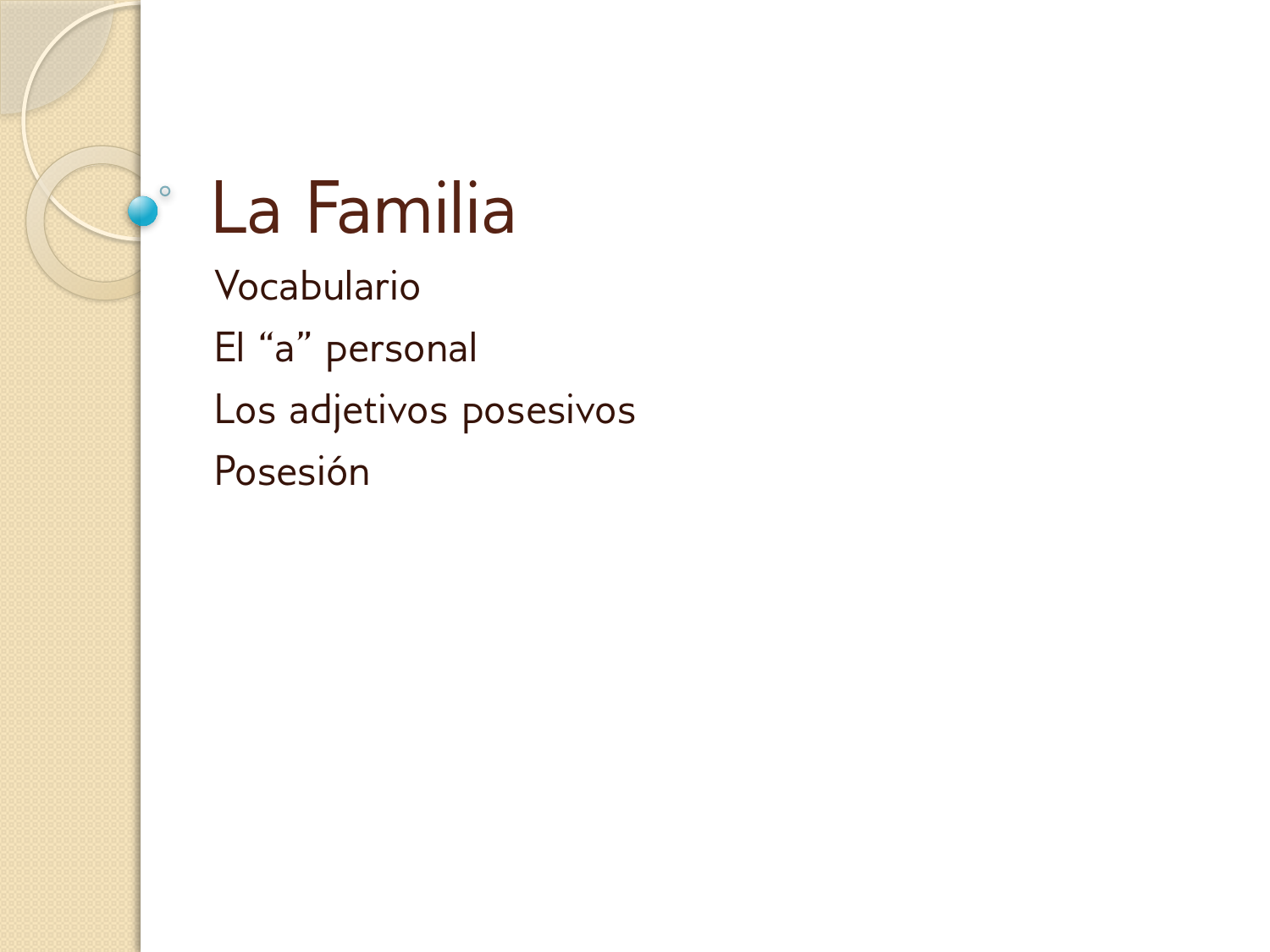

# La Familia
Vocabulario
El “a” personal
Los adjetivos posesivos
Posesión